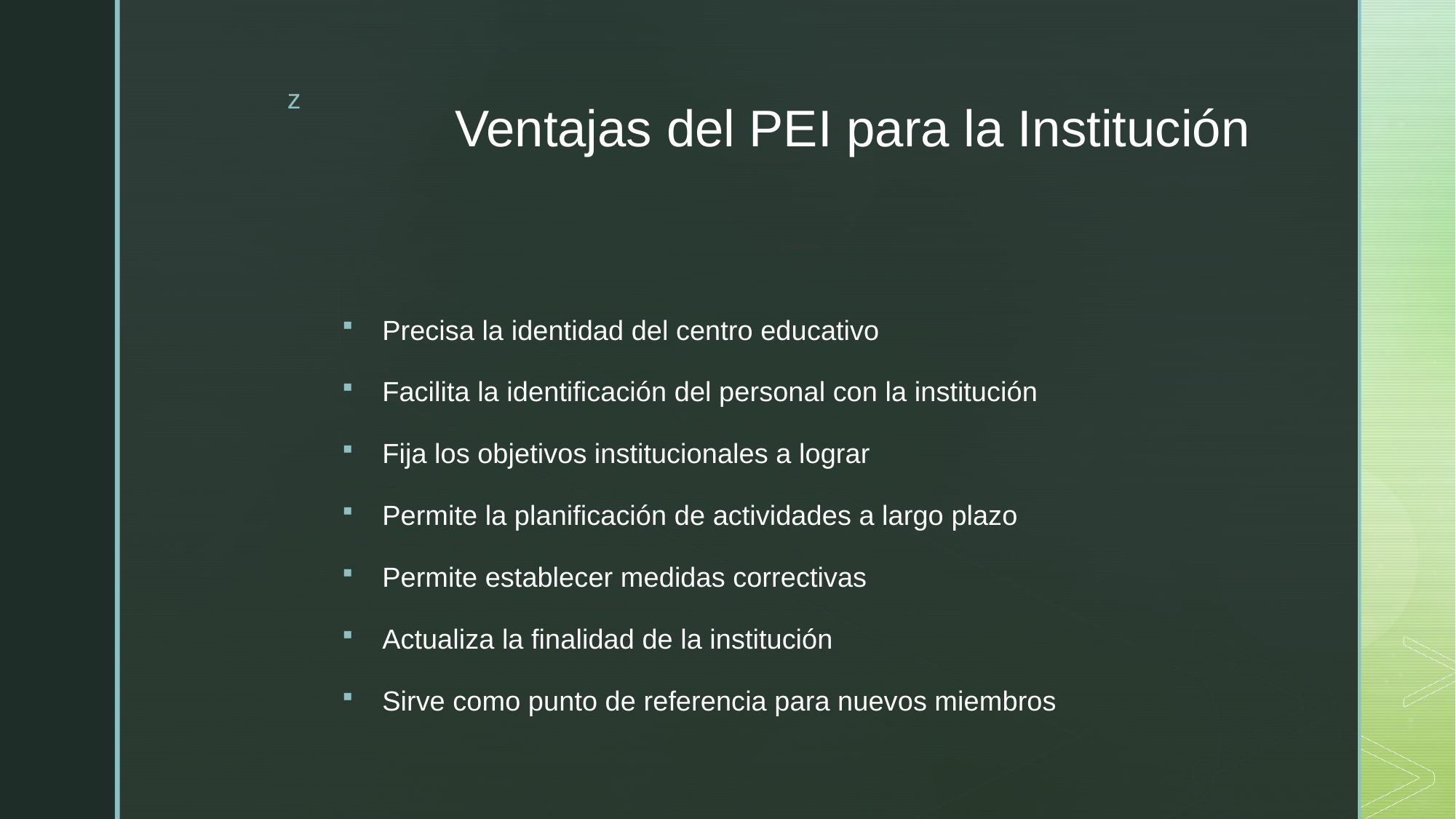

# Ventajas del PEI para la Institución

Precisa la identidad del centro educativo
Facilita la identificación del personal con la institución
Fija los objetivos institucionales a lograr
Permite la planificación de actividades a largo plazo
Permite establecer medidas correctivas
Actualiza la finalidad de la institución
Sirve como punto de referencia para nuevos miembros